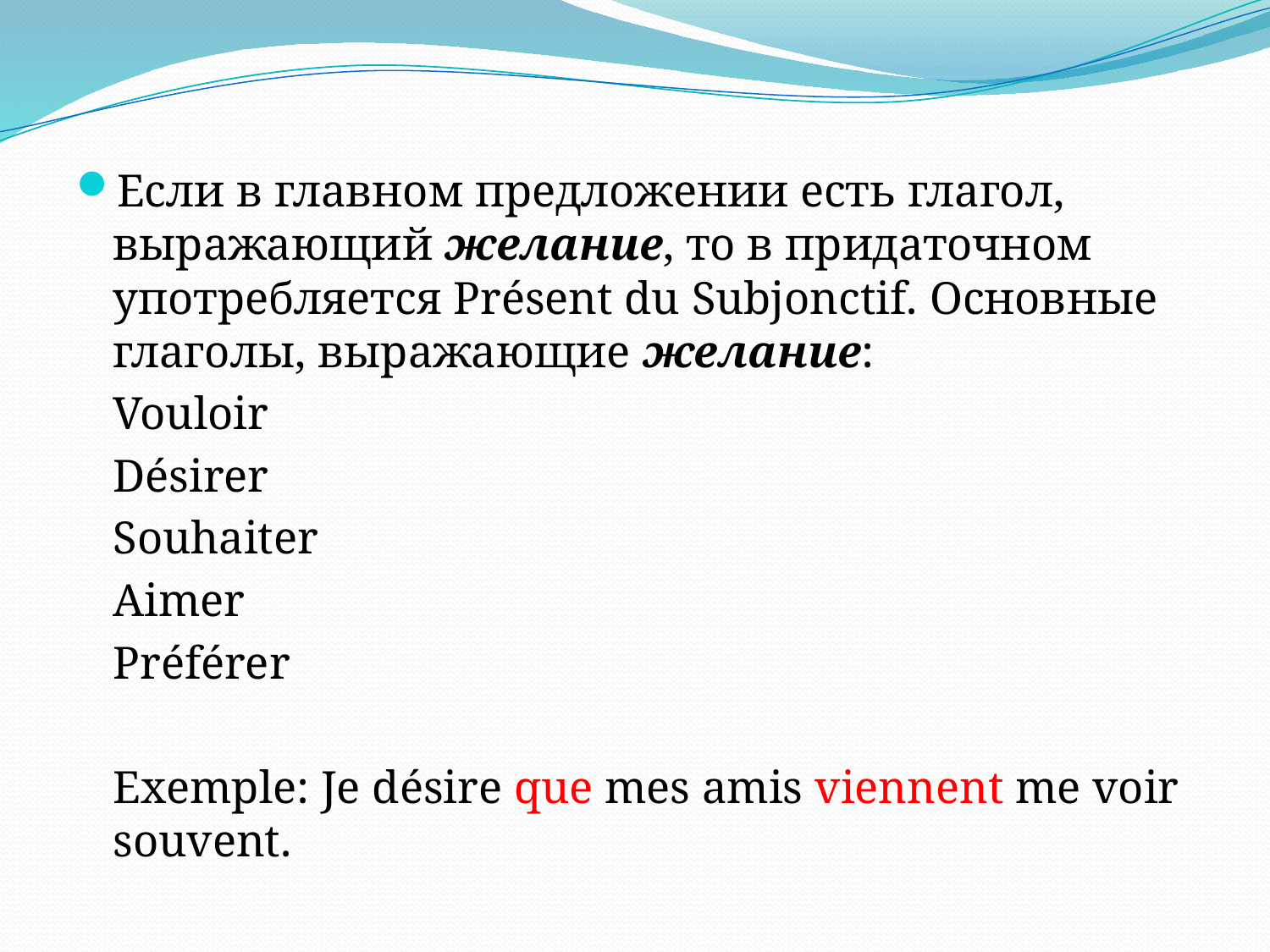

Если в главном предложении есть глагол, выражающий желание, то в придаточном употребляется Présent du Subjonctif. Основные глаголы, выражающие желание:
	Vouloir
	Désirer
	Souhaiter
	Aimer
	Préférer

	Exemple: Je désire que mes amis viennent me voir souvent.